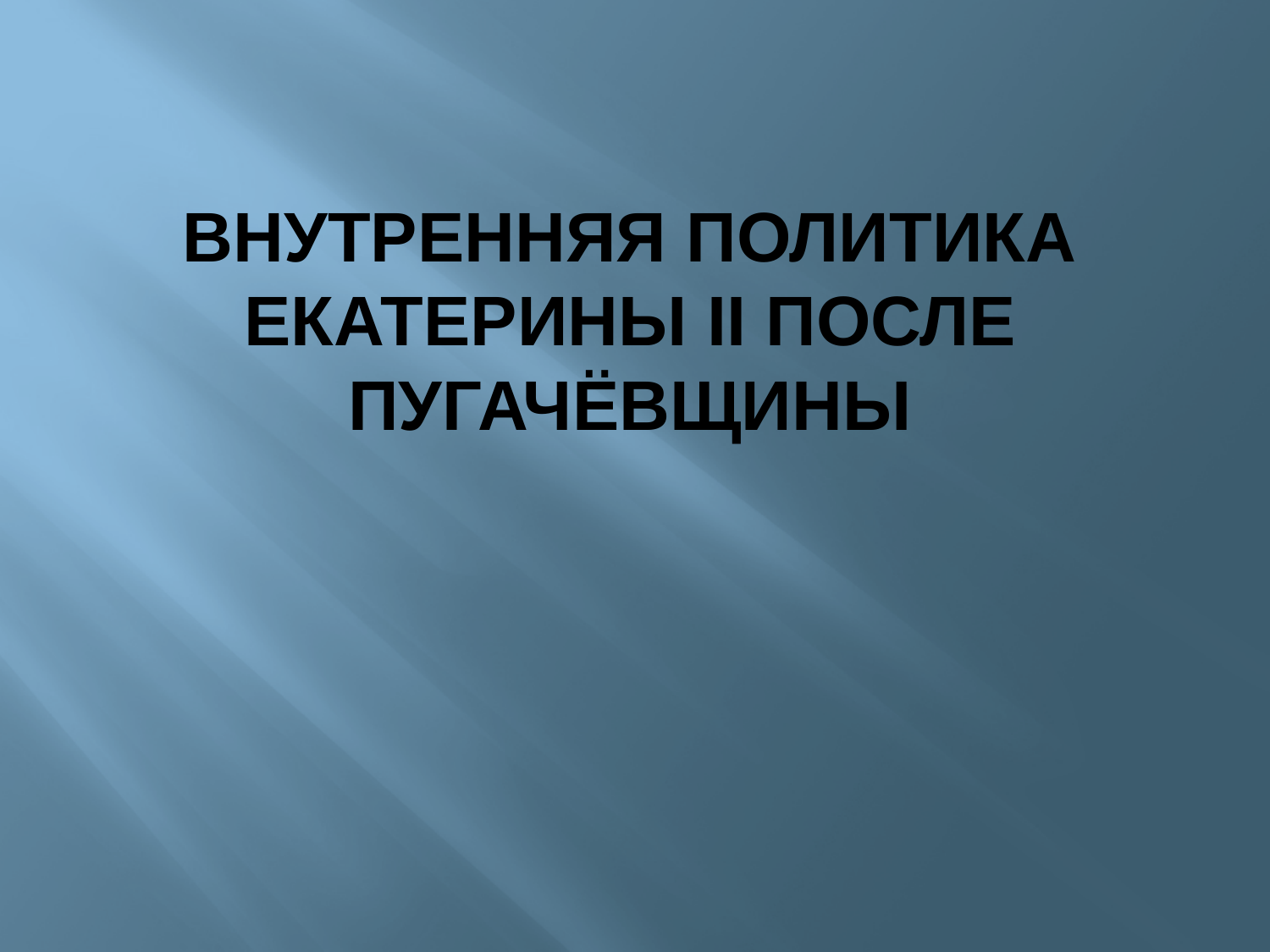

# Внутренняя политика Екатерины II после пугачёвщины